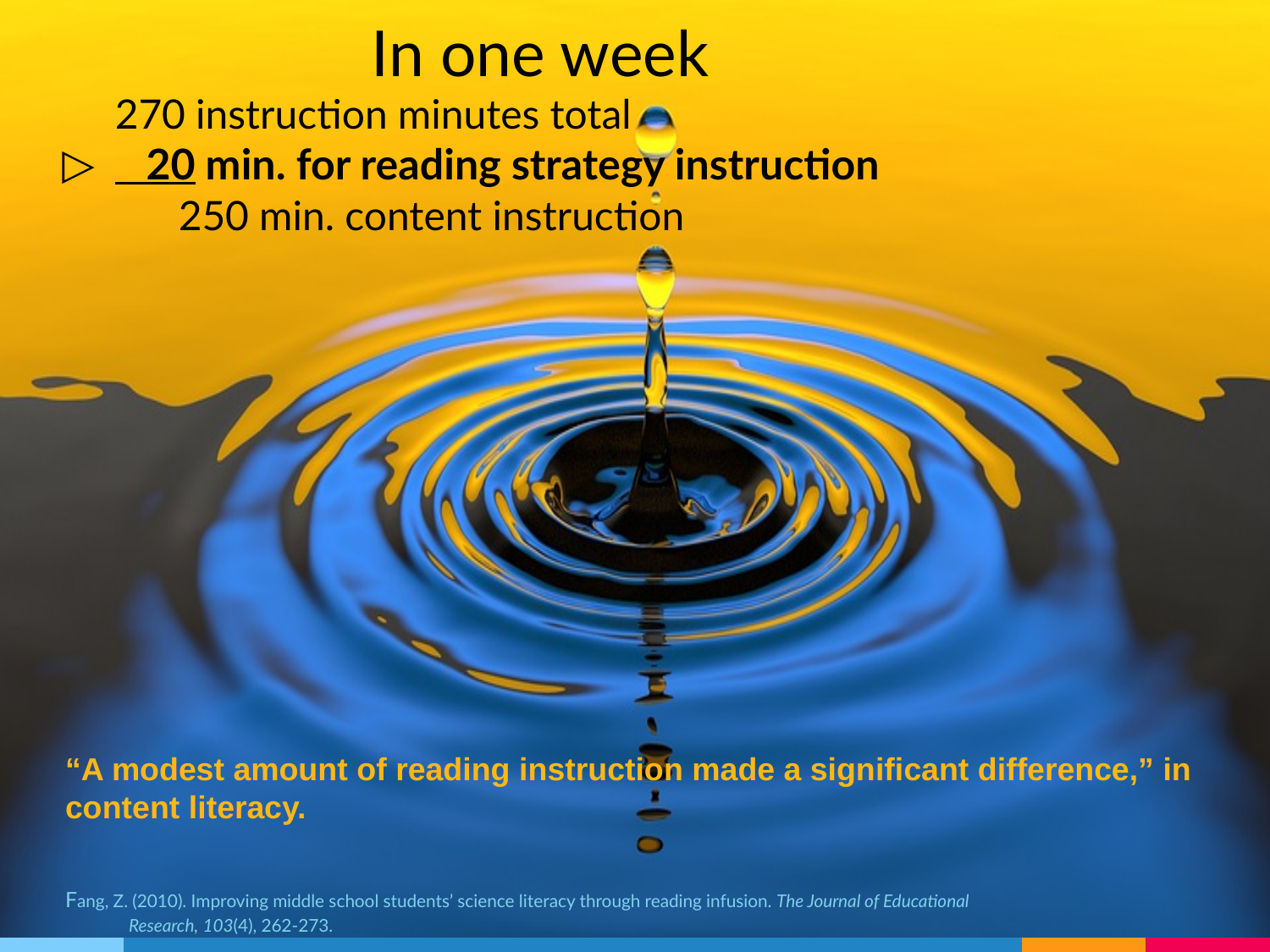

In one week
270 instruction minutes total
   20 min. for reading strategy instruction
	250 min. content instruction

“A modest amount of reading instruction made a significant difference,” in content literacy.

Fang, Z. (2010). Improving middle school students’ science literacy through reading infusion. The Journal of Educational
Research, 103(4), 262-273.